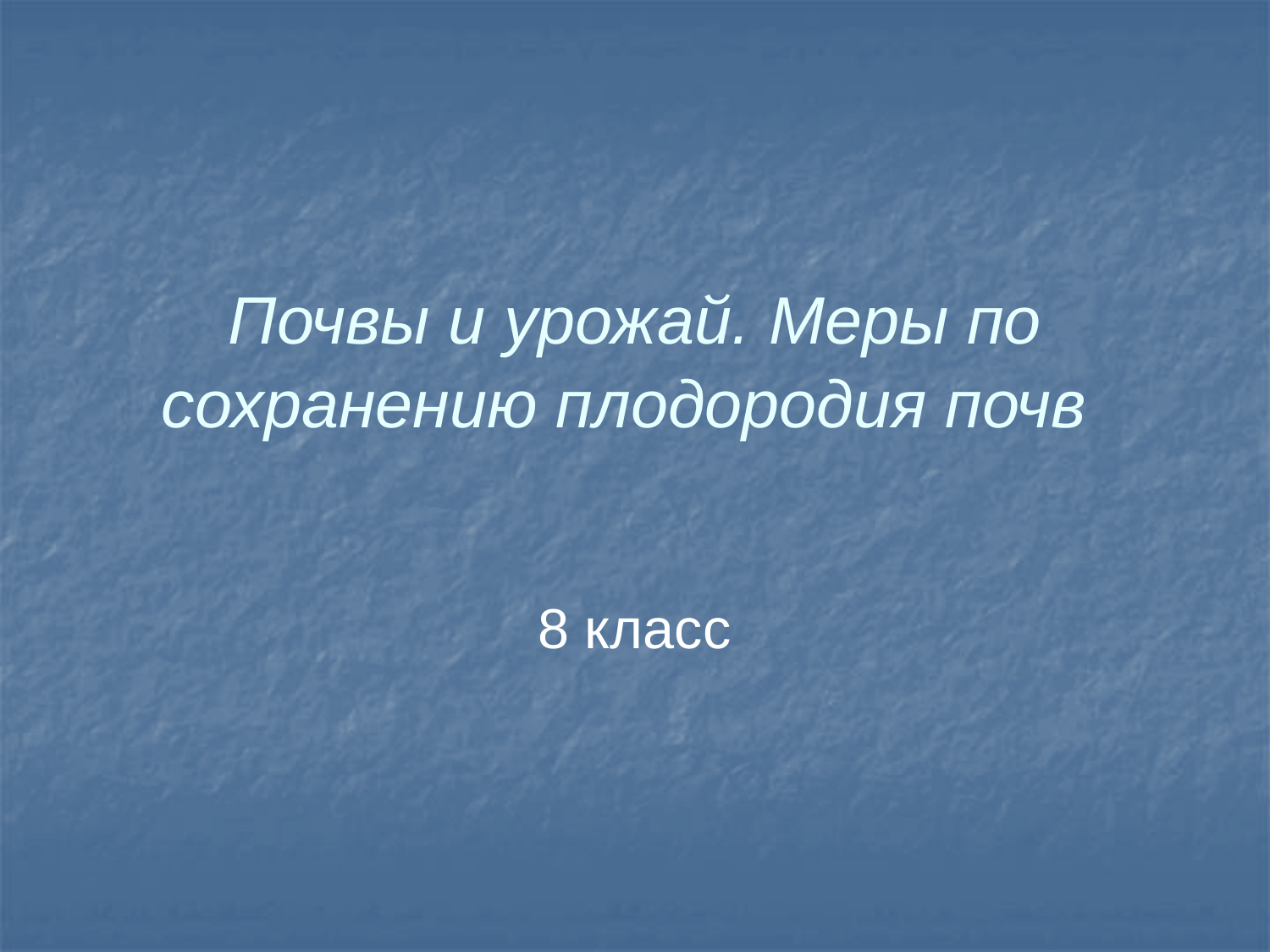

# Почвы и урожай. Меры по сохранению плодородия почв
8 класс